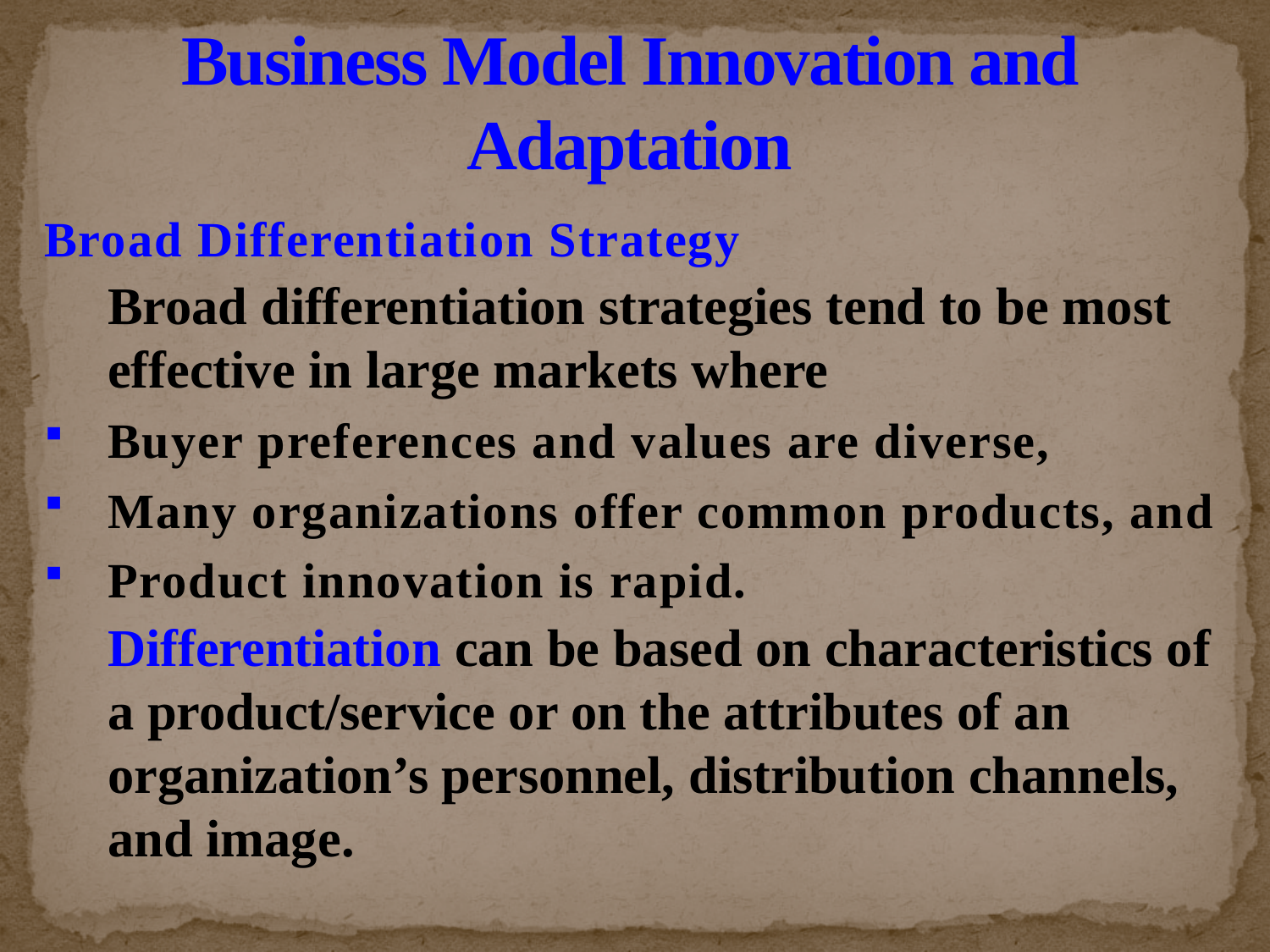

# Business Model Innovation and Adaptation
Broad Differentiation Strategy
Broad differentiation strategies tend to be most effective in large markets where
Buyer preferences and values are diverse,
Many organizations offer common products, and
Product innovation is rapid.
Differentiation can be based on characteristics of a product/service or on the attributes of an organization’s personnel, distribution channels, and image.